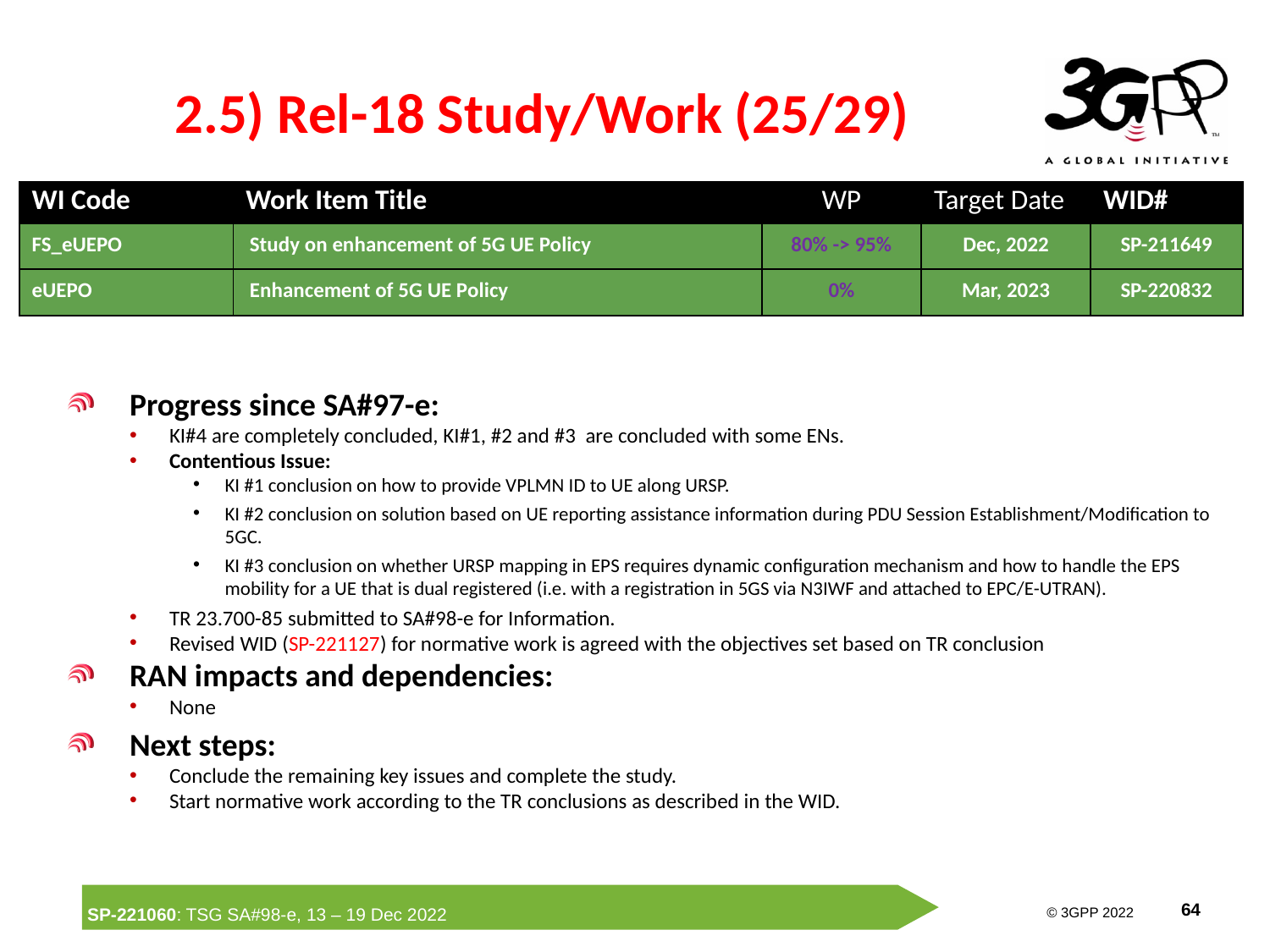

# 2.5) Rel-18 Study/Work (25/29)
| WI Code | Work Item Title | WP | Target Date | WID# |
| --- | --- | --- | --- | --- |
| FS\_eUEPO | Study on enhancement of 5G UE Policy | 80% -> 95% | Dec, 2022 | SP-211649 |
| eUEPO | Enhancement of 5G UE Policy | 0% | Mar, 2023 | SP-220832 |
Progress since SA#97-e:
KI#4 are completely concluded, KI#1, #2 and #3  are concluded with some ENs.
Contentious Issue:
KI #1 conclusion on how to provide VPLMN ID to UE along URSP.
KI #2 conclusion on solution based on UE reporting assistance information during PDU Session Establishment/Modification to 5GC.
KI #3 conclusion on whether URSP mapping in EPS requires dynamic configuration mechanism and how to handle the EPS mobility for a UE that is dual registered (i.e. with a registration in 5GS via N3IWF and attached to EPC/E-UTRAN).
TR 23.700-85 submitted to SA#98-e for Information.
Revised WID (SP-221127) for normative work is agreed with the objectives set based on TR conclusion
RAN impacts and dependencies:
None
Next steps:
Conclude the remaining key issues and complete the study.
Start normative work according to the TR conclusions as described in the WID.